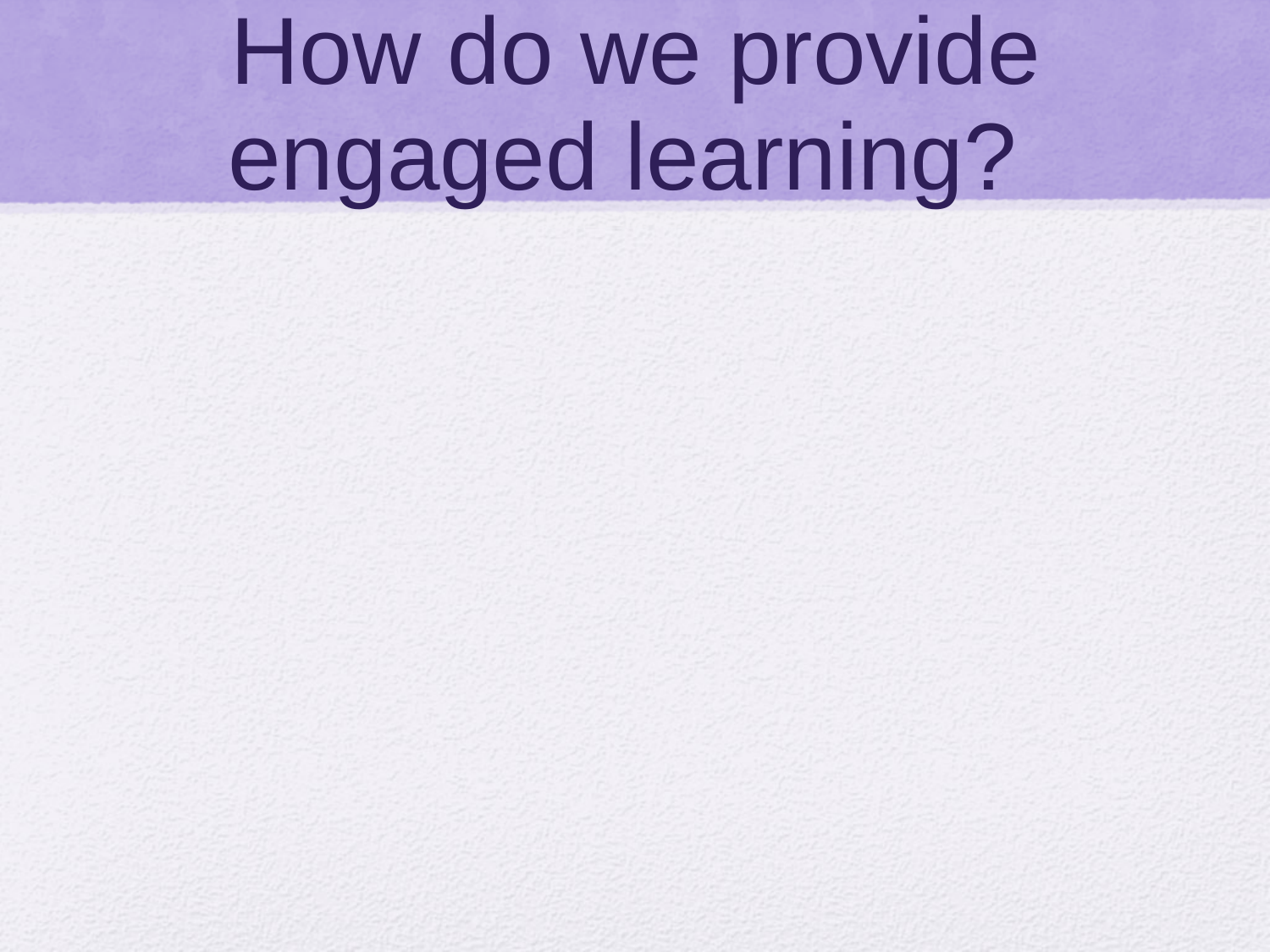

# How do we provide engaged learning?